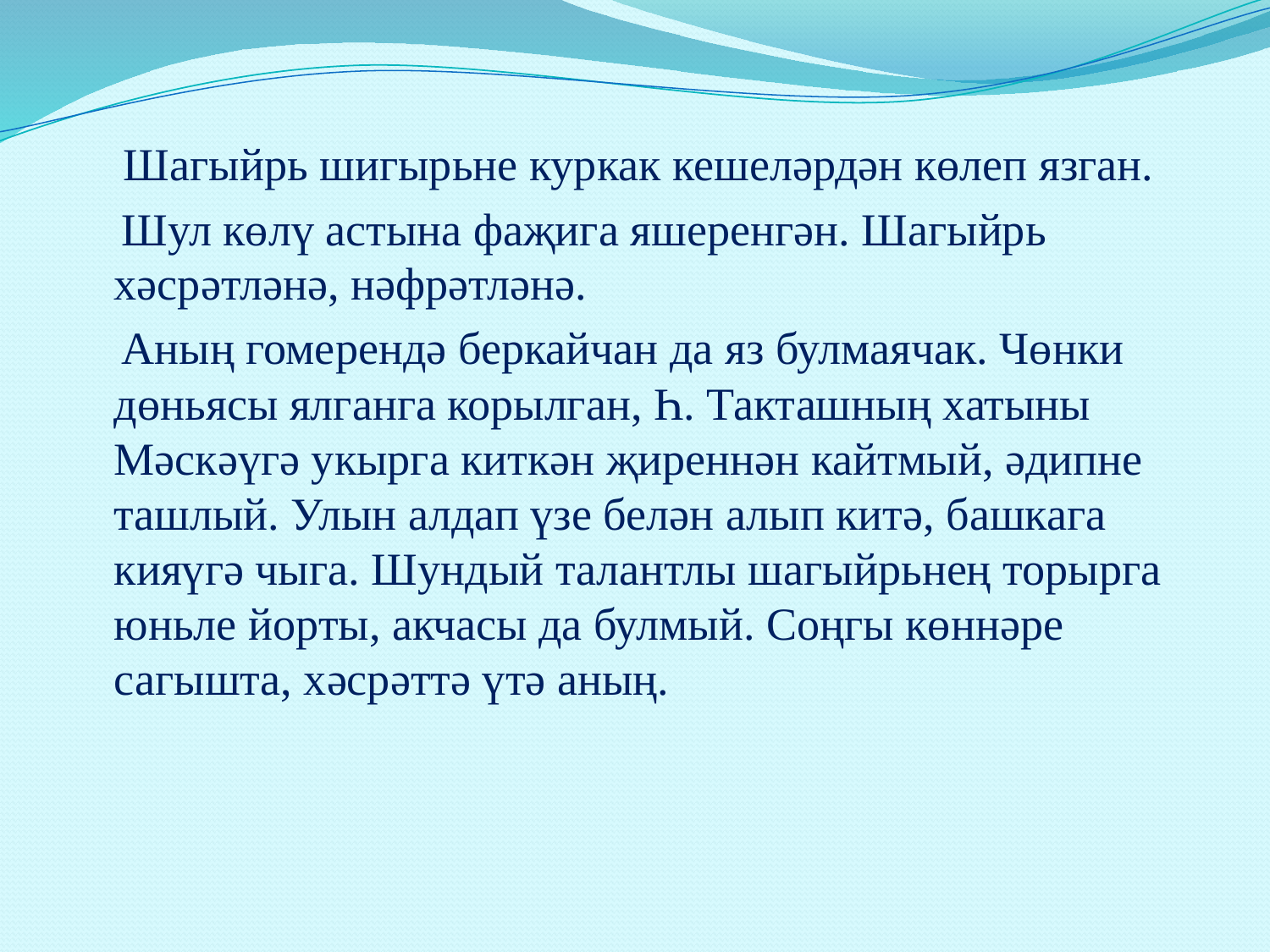

Шагыйрь шигырьне куркак кешеләрдән көлеп язган.
    Шул көлү астына фаҗига яшеренгән. Шагыйрь хәсрәтләнә, нәфрәтләнә.
    Аның гомерендә беркайчан да яз булмаячак. Чөнки дөньясы ялганга корылган, Һ. Такташның хатыны Мәскәүгә укырга киткән җиреннән кайтмый, әдипне ташлый. Улын алдап үзе белән алып китә, башкага кияүгә чыга. Шундый талантлы шагыйрьнең торырга юньле йорты, акчасы да булмый. Соңгы көннәре сагышта, хәсрәттә үтә аның.